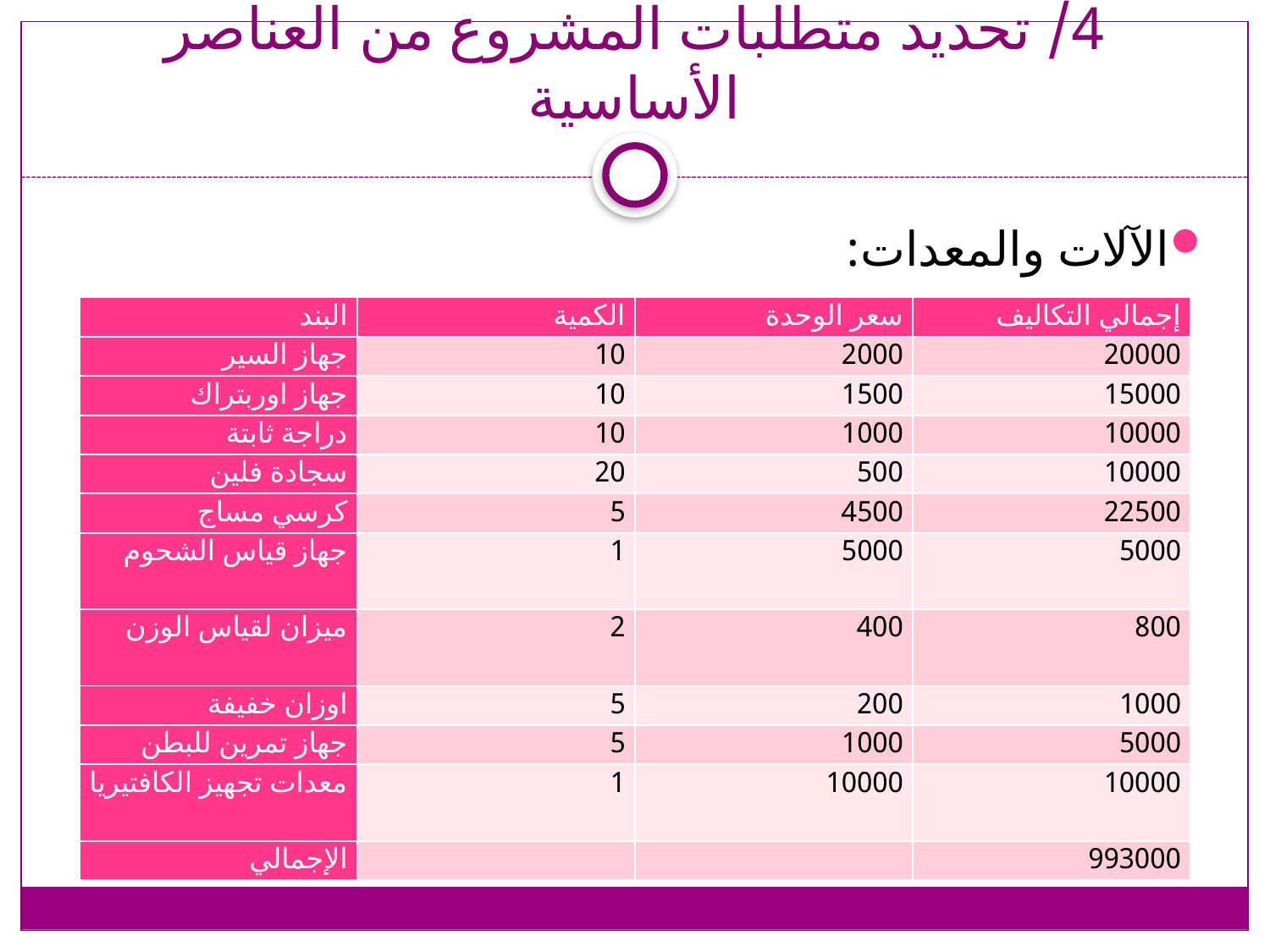

# 4/ تحديد متطلبات المشروع من العناصر الأساسية
الآلات والمعدات:

| البند | الكمية | سعر الوحدة | إجمالي التكاليف |
| --- | --- | --- | --- |
| جهاز السير | 10 | 2000 | 20000 |
| جهاز اوربتراك | 10 | 1500 | 15000 |
| دراجة ثابتة | 10 | 1000 | 10000 |
| سجادة فلين | 20 | 500 | 10000 |
| كرسي مساج | 5 | 4500 | 22500 |
| جهاز قياس الشحوم | 1 | 5000 | 5000 |
| ميزان لقياس الوزن | 2 | 400 | 800 |
| اوزان خفيفة | 5 | 200 | 1000 |
| جهاز تمرين للبطن | 5 | 1000 | 5000 |
| معدات تجهيز الكافتيريا | 1 | 10000 | 10000 |
| الإجمالي |  |  | 993000 |